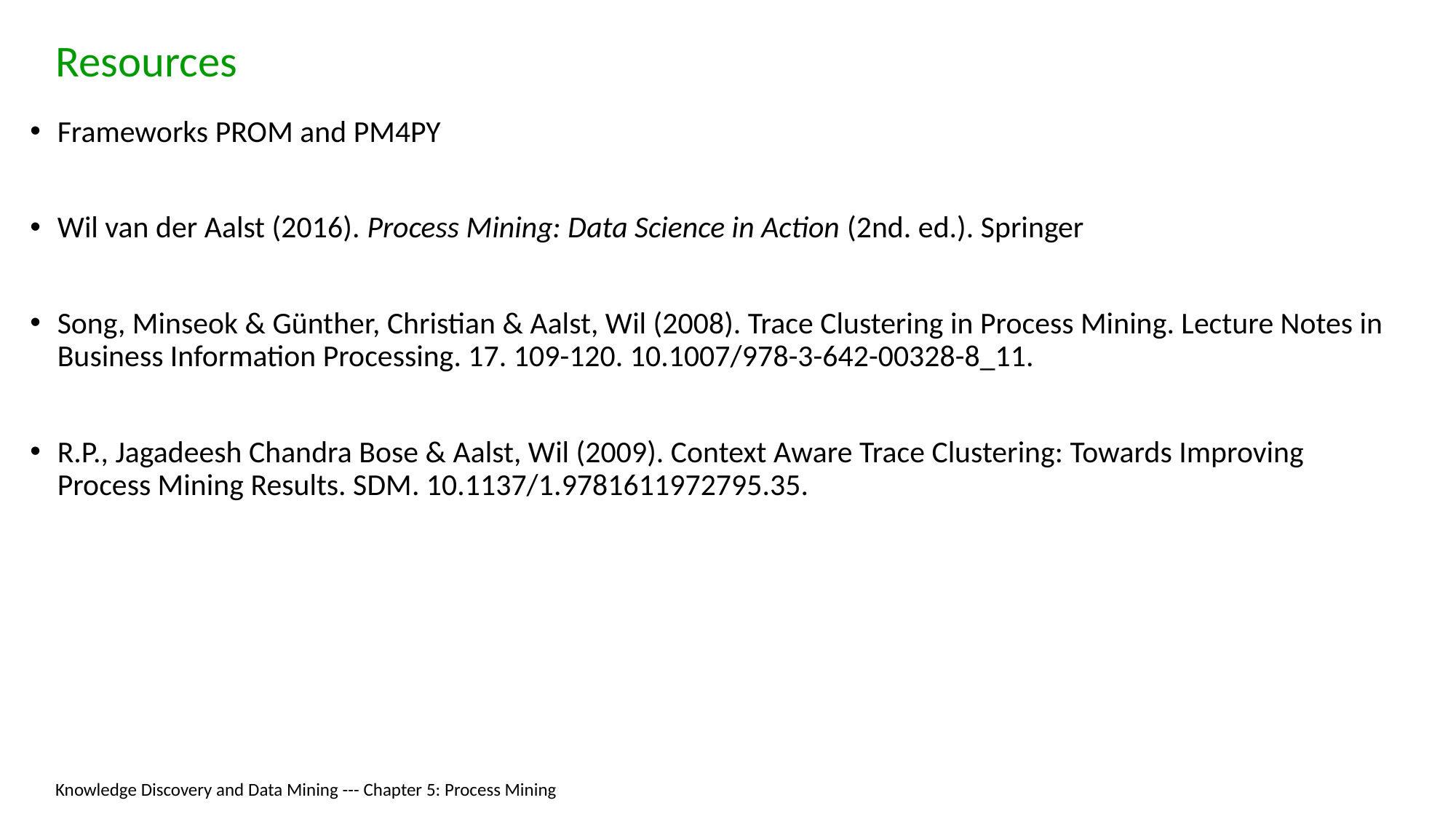

# Resources
Frameworks PROM and PM4PY

Wil van der Aalst (2016). Process Mining: Data Science in Action (2nd. ed.). Springer

Song, Minseok & Günther, Christian & Aalst, Wil (2008). Trace Clustering in Process Mining. Lecture Notes in Business Information Processing. 17. 109-120. 10.1007/978-3-642-00328-8_11.

R.P., Jagadeesh Chandra Bose & Aalst, Wil (2009). Context Aware Trace Clustering: Towards Improving Process Mining Results. SDM. 10.1137/1.9781611972795.35.
Knowledge Discovery and Data Mining --- Chapter 5: Process Mining
105